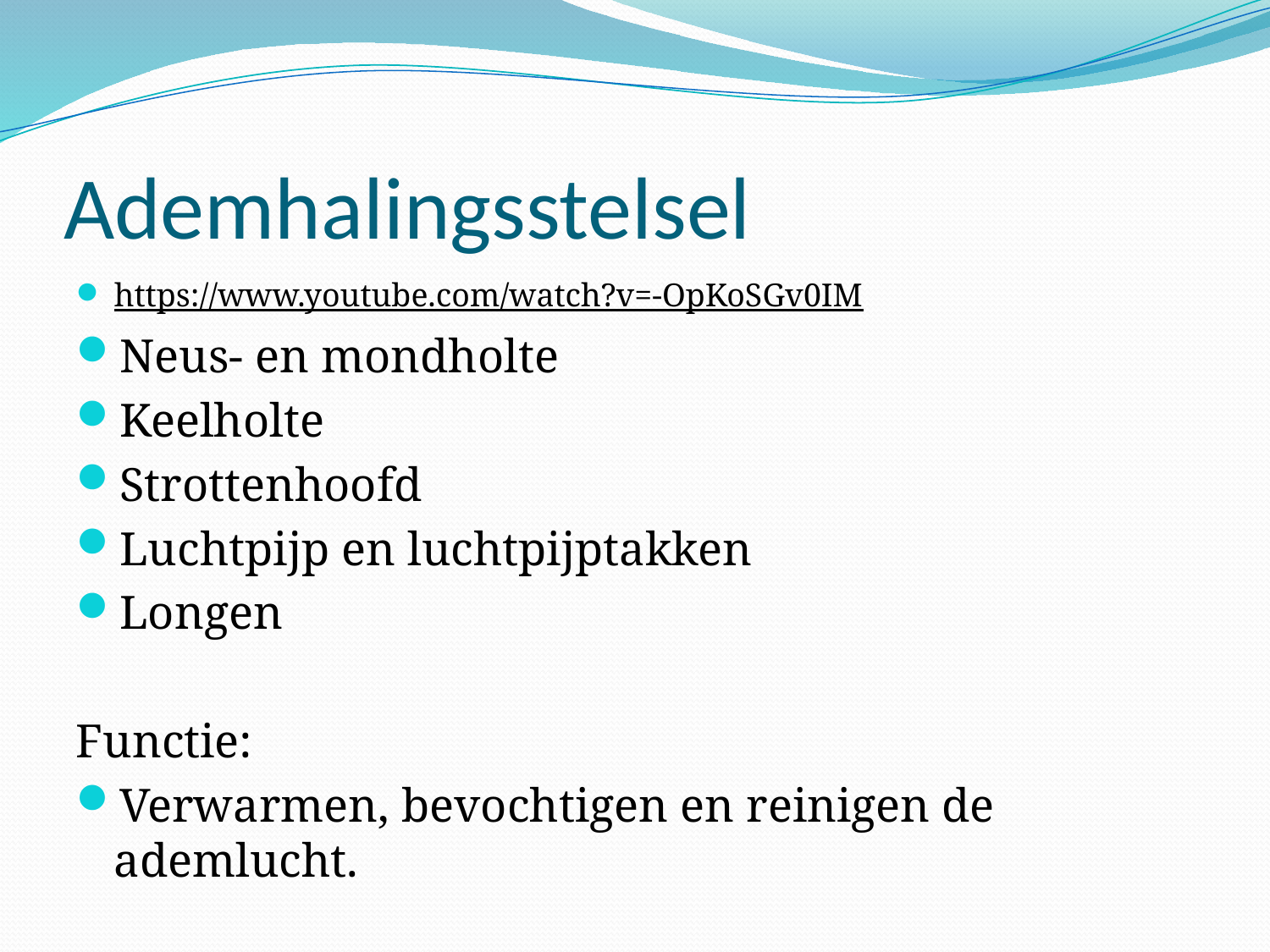

# Ademhalingsstelsel
https://www.youtube.com/watch?v=-OpKoSGv0IM
Neus- en mondholte
Keelholte
Strottenhoofd
Luchtpijp en luchtpijptakken
Longen

Functie:
Verwarmen, bevochtigen en reinigen de ademlucht.